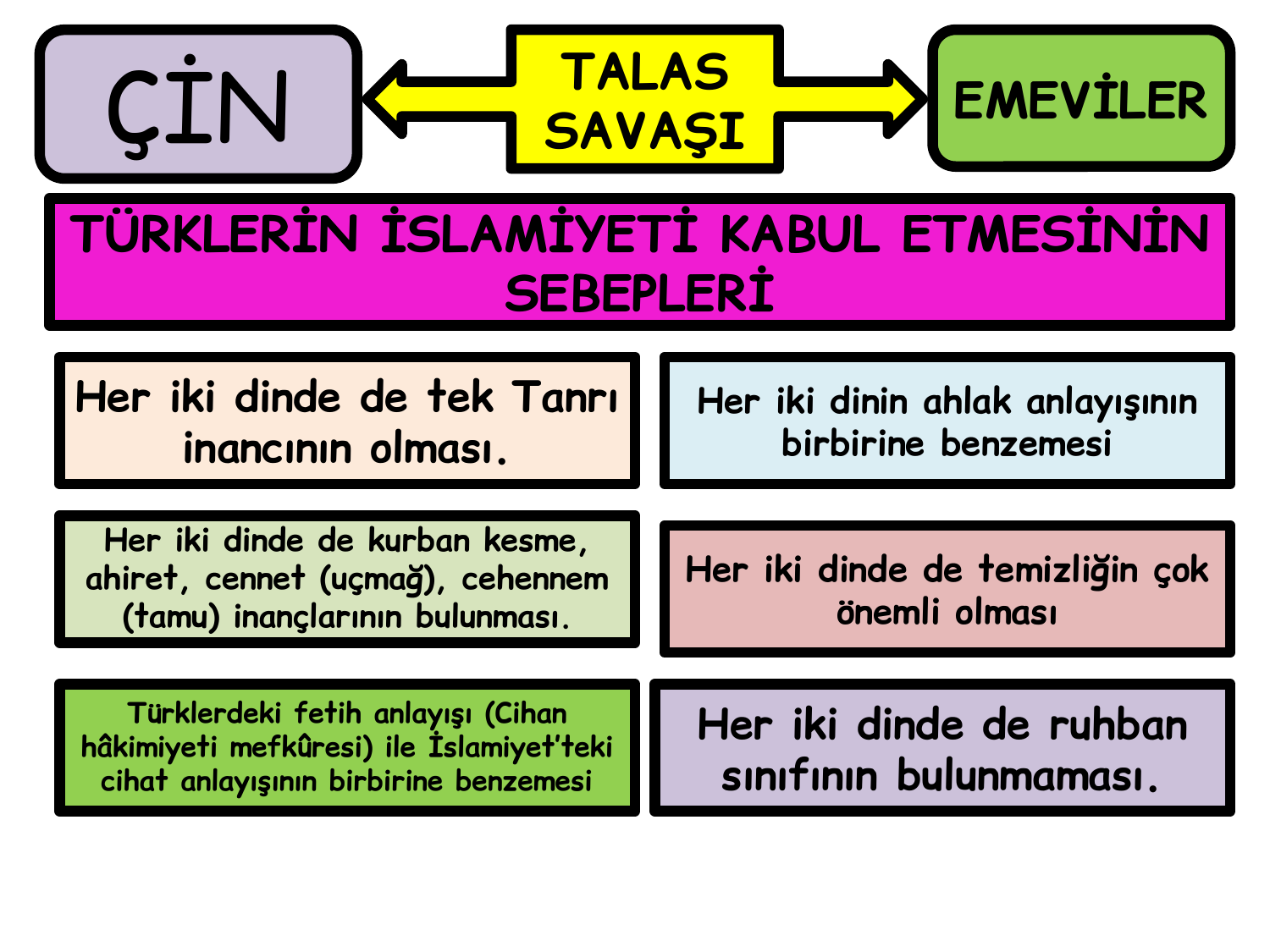

ÇİN
TALAS SAVAŞI
EMEVİLER
TÜRKLERİN İSLAMİYETİ KABUL ETMESİNİN SEBEPLERİ
Her iki dinde de tek Tanrı inancının olması.
Her iki dinin ahlak anlayışının birbirine benzemesi

Her iki dinde de kurban kesme, ahiret, cennet (uçmağ), cehennem (tamu) inançlarının bulunması.

Her iki dinde de temizliğin çok önemli olması

Türklerdeki fetih anlayışı (Cihan hâkimiyeti mefkûresi) ile İslamiyet’teki cihat anlayışının birbirine benzemesi

Her iki dinde de ruhban sınıfının bulunmaması.